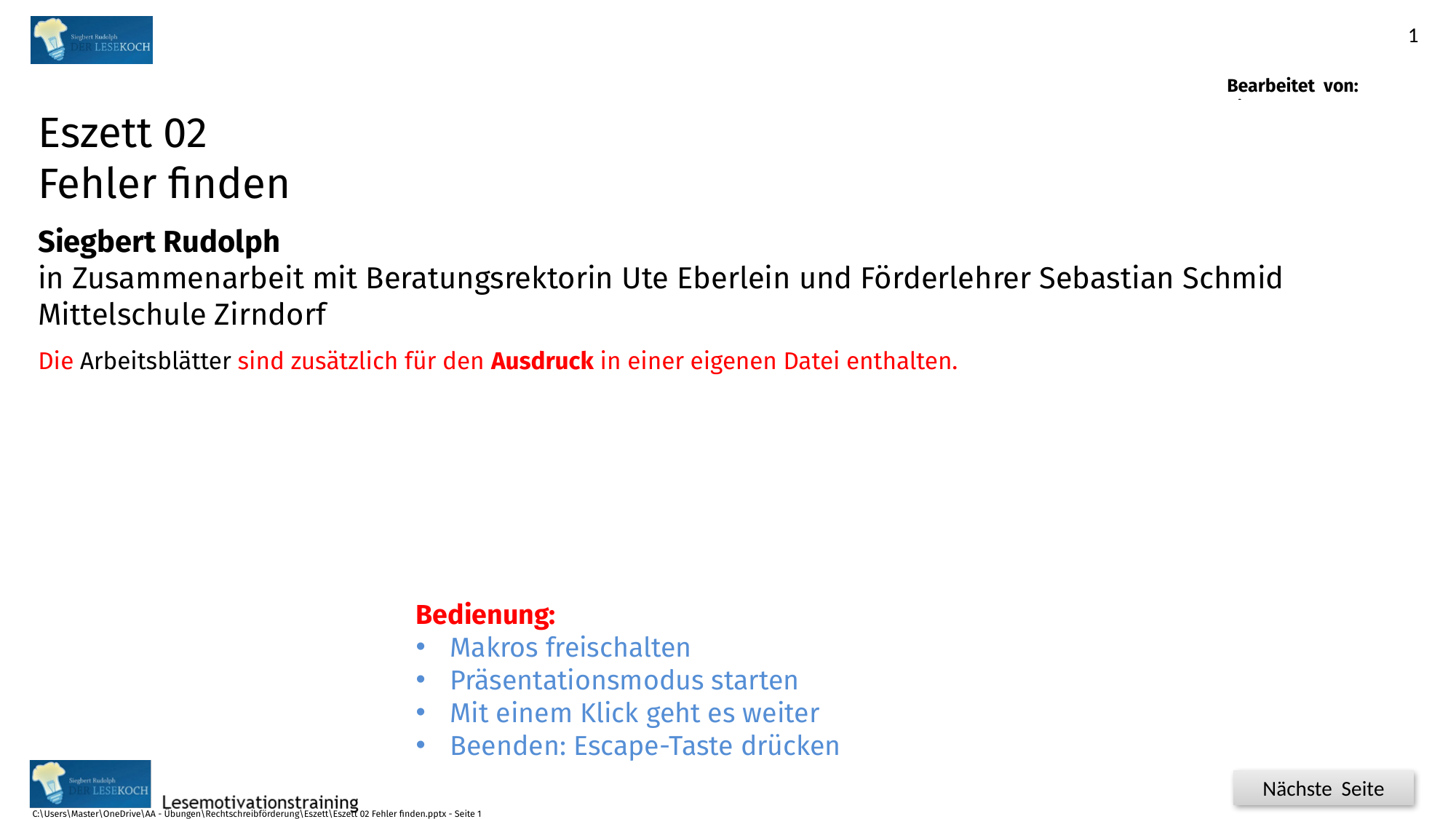

1
Bearbeitet  von:
Siegbert  Rudolph

Eszett 02
Fehler finden

Siegbert Rudolph
in Zusammenarbeit mit Beratungsrektorin Ute Eberlein und Förderlehrer Sebastian Schmid
Mittelschule Zirndorf

Die Arbeitsblätter sind zusätzlich für den Ausdruck in einer eigenen Datei enthalten.

Schule 5
C:\Users\Master\OneDrive\AA - Übungen\Rechtschreibförderung\Eszett\Eszett 02 Fehler finden.pptx - Seite 1